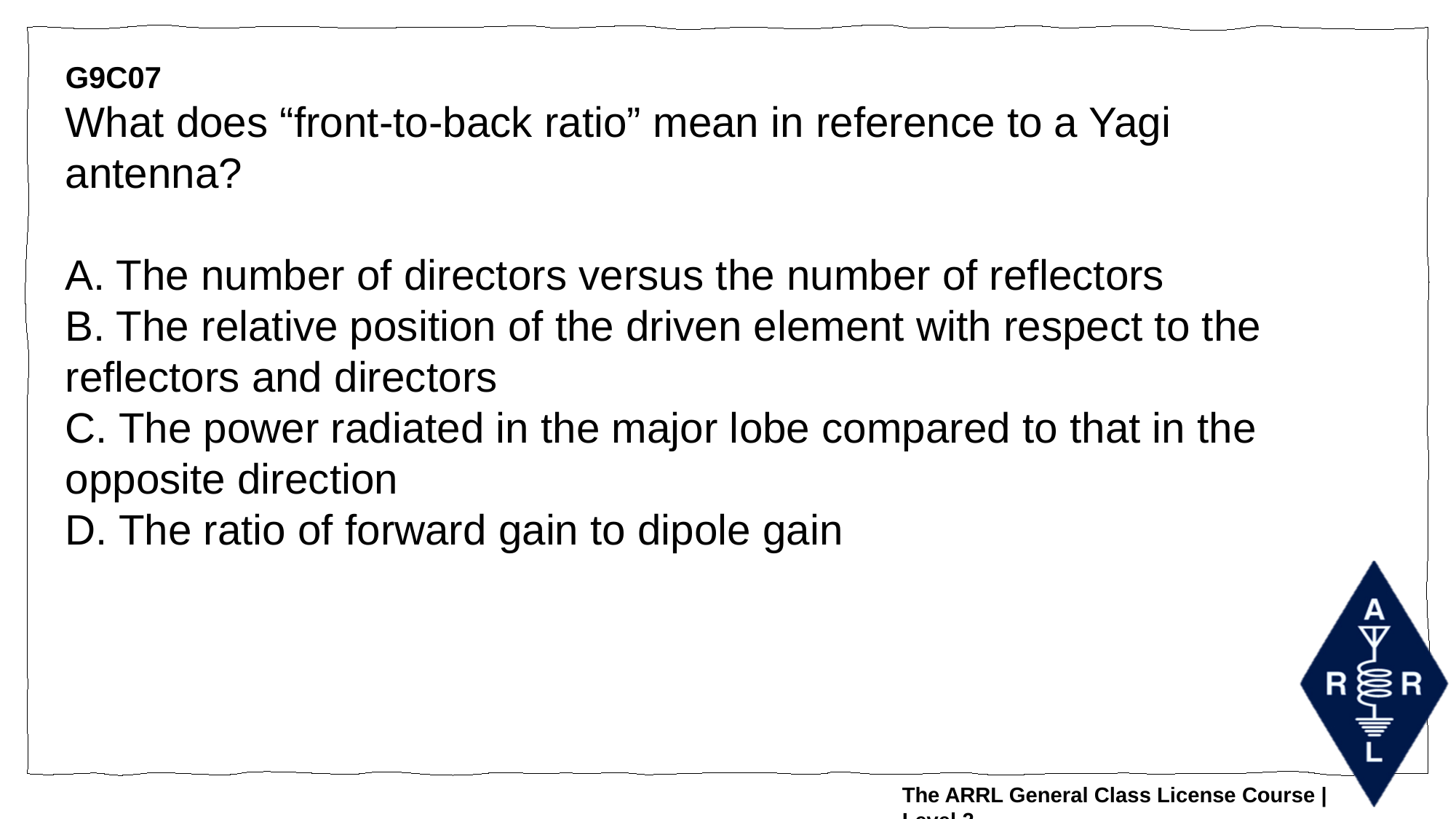

G9C07
What does “front-to-back ratio” mean in reference to a Yagi antenna?

A. The number of directors versus the number of reflectors
B. The relative position of the driven element with respect to the reflectors and directors
C. The power radiated in the major lobe compared to that in the opposite direction
D. The ratio of forward gain to dipole gain